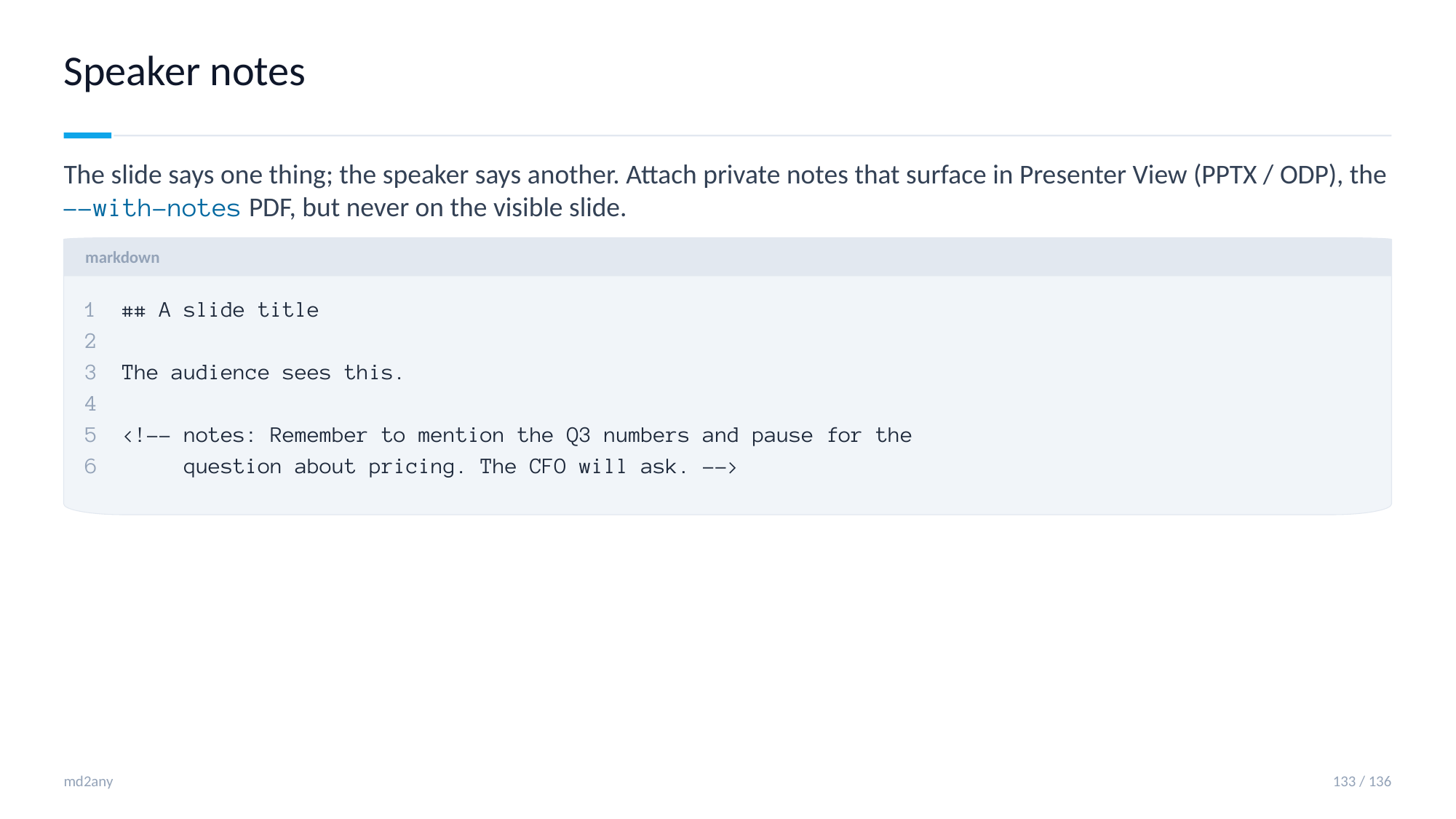

Speaker notes

The slide says one thing; the speaker says another. Attach private notes that surface in Presenter View (PPTX / ODP), the --with-notes PDF, but never on the visible slide.
markdown
1  ## A slide title
2
3  The audience sees this.
4
5  <!-- notes: Remember to mention the Q3 numbers and pause for the
6       question about pricing. The CFO will ask. -->
md2any
133 / 136